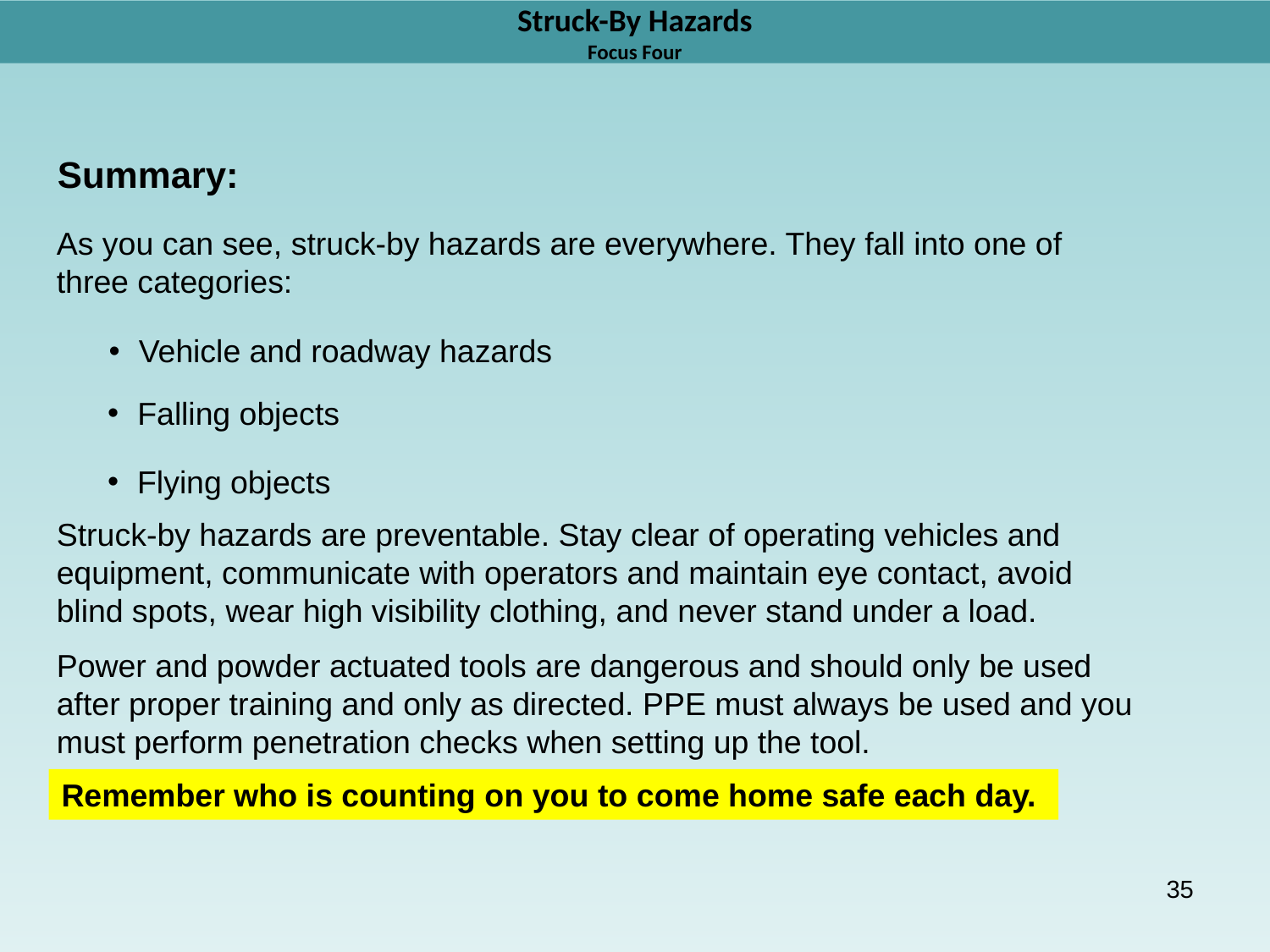

Struck-By Hazards
Focus Four
Summary:
As you can see, struck-by hazards are everywhere. They fall into one of three categories:
Vehicle and roadway hazards
Falling objects
Flying objects
Struck-by hazards are preventable. Stay clear of operating vehicles and equipment, communicate with operators and maintain eye contact, avoid blind spots, wear high visibility clothing, and never stand under a load.
Power and powder actuated tools are dangerous and should only be used after proper training and only as directed. PPE must always be used and you must perform penetration checks when setting up the tool.
Remember who is counting on you to come home safe each day.
35